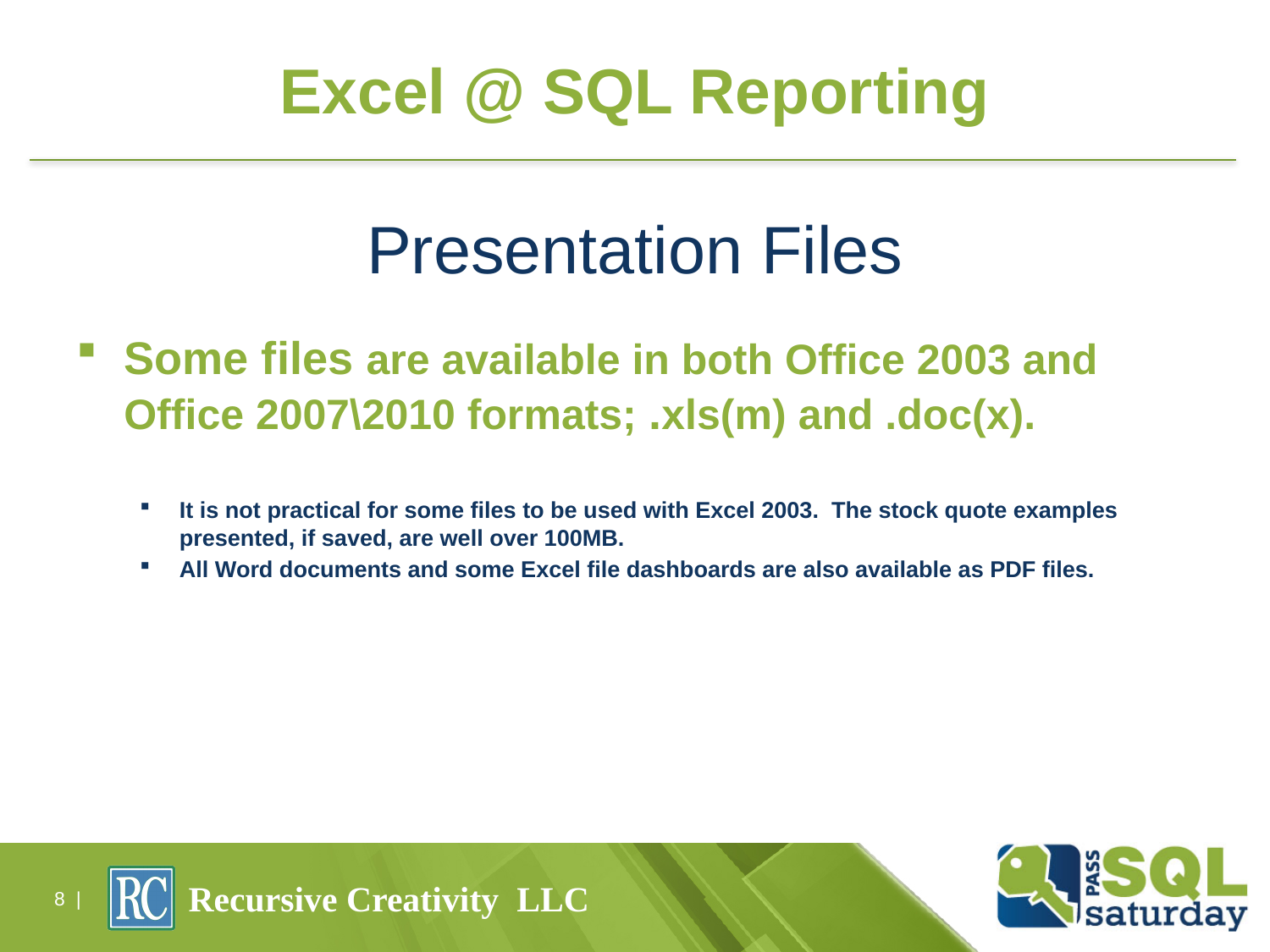

# Excel @ SQL Reporting
Presentation Files

Some files are available in both Office 2003 and Office 2007\2010 formats; .xls(m) and .doc(x).

It is not practical for some files to be used with Excel 2003.  The stock quote examples presented, if saved, are well over 100MB.
All Word documents and some Excel file dashboards are also available as PDF files.

8  |
Recursive Creativity  LLC